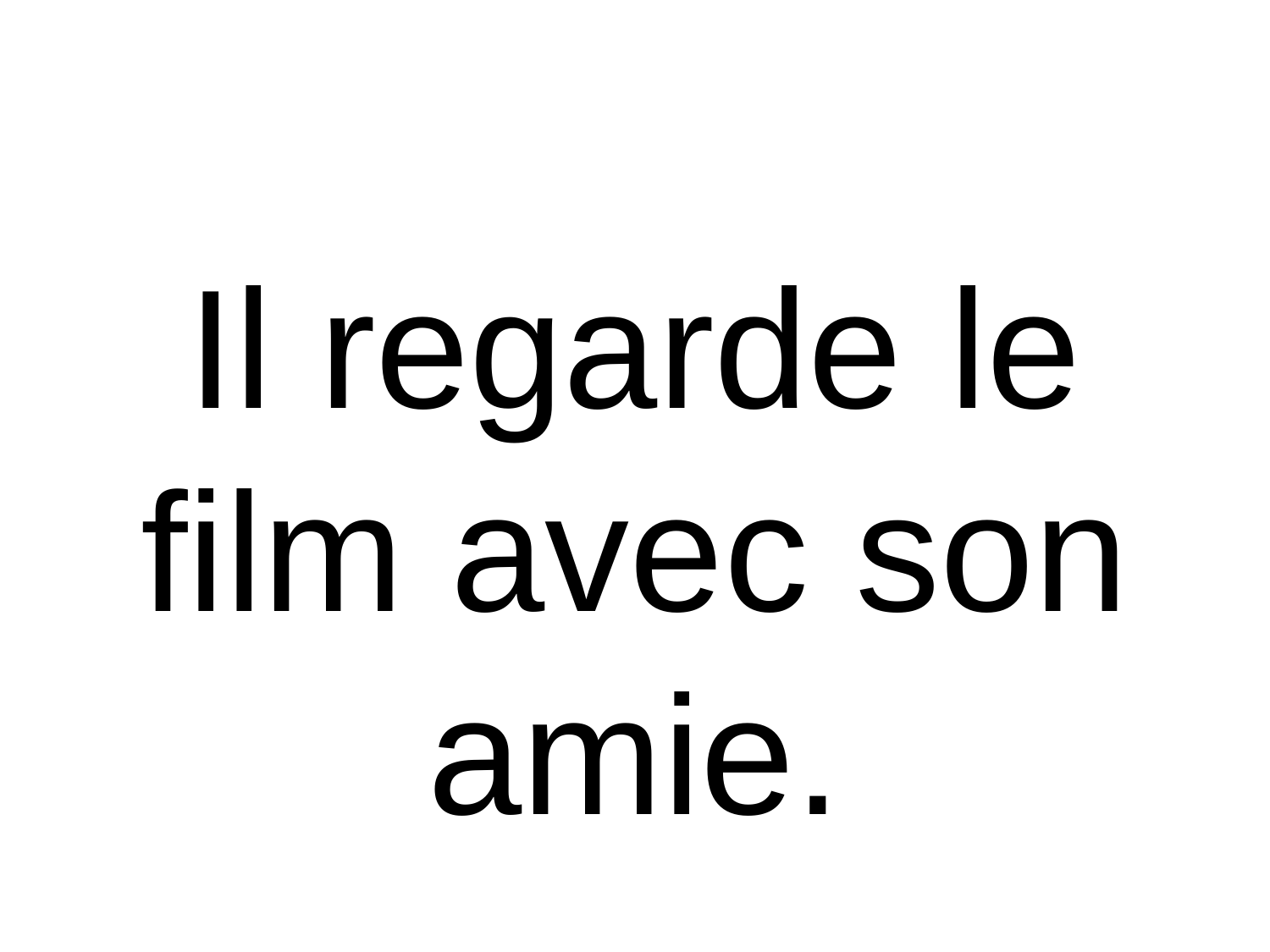

Il regarde le film avec son amie.